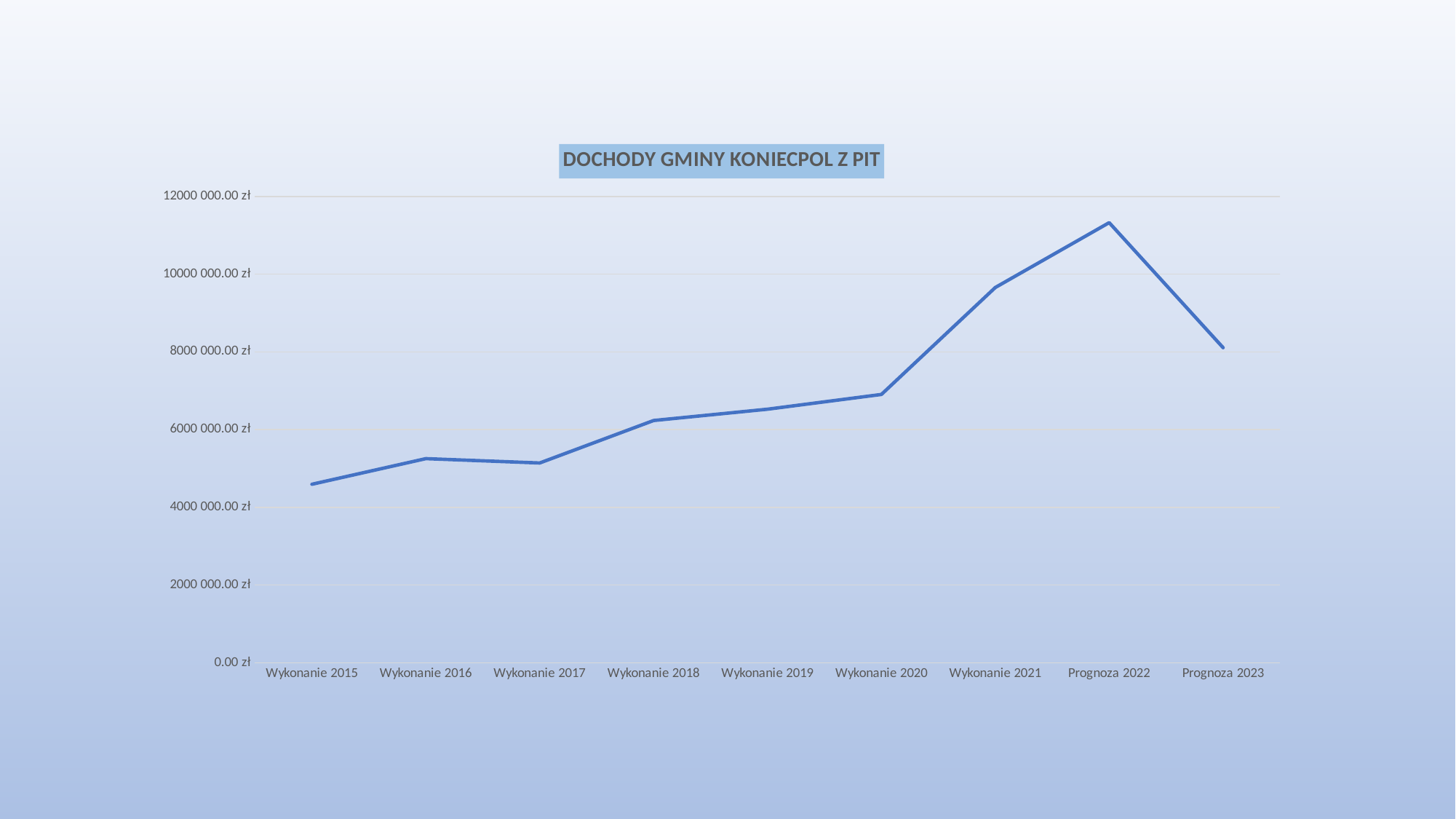

### Chart: DOCHODY GMINY KONIECPOL Z PIT

| Category |  |
|---|---|
| Wykonanie 2015 | 4592753.0 |
| Wykonanie 2016 | 5251150.0 |
| Wykonanie 2017 | 5140445.0 |
| Wykonanie 2018 | 6233391.0 |
| Wykonanie 2019 | 6525201.0 |
| Wykonanie 2020 | 6904275.0 |
| Wykonanie 2021 | 9656863.0 |
| Prognoza 2022 | 11324479.57 |
| Prognoza 2023 | 8107371.0 |